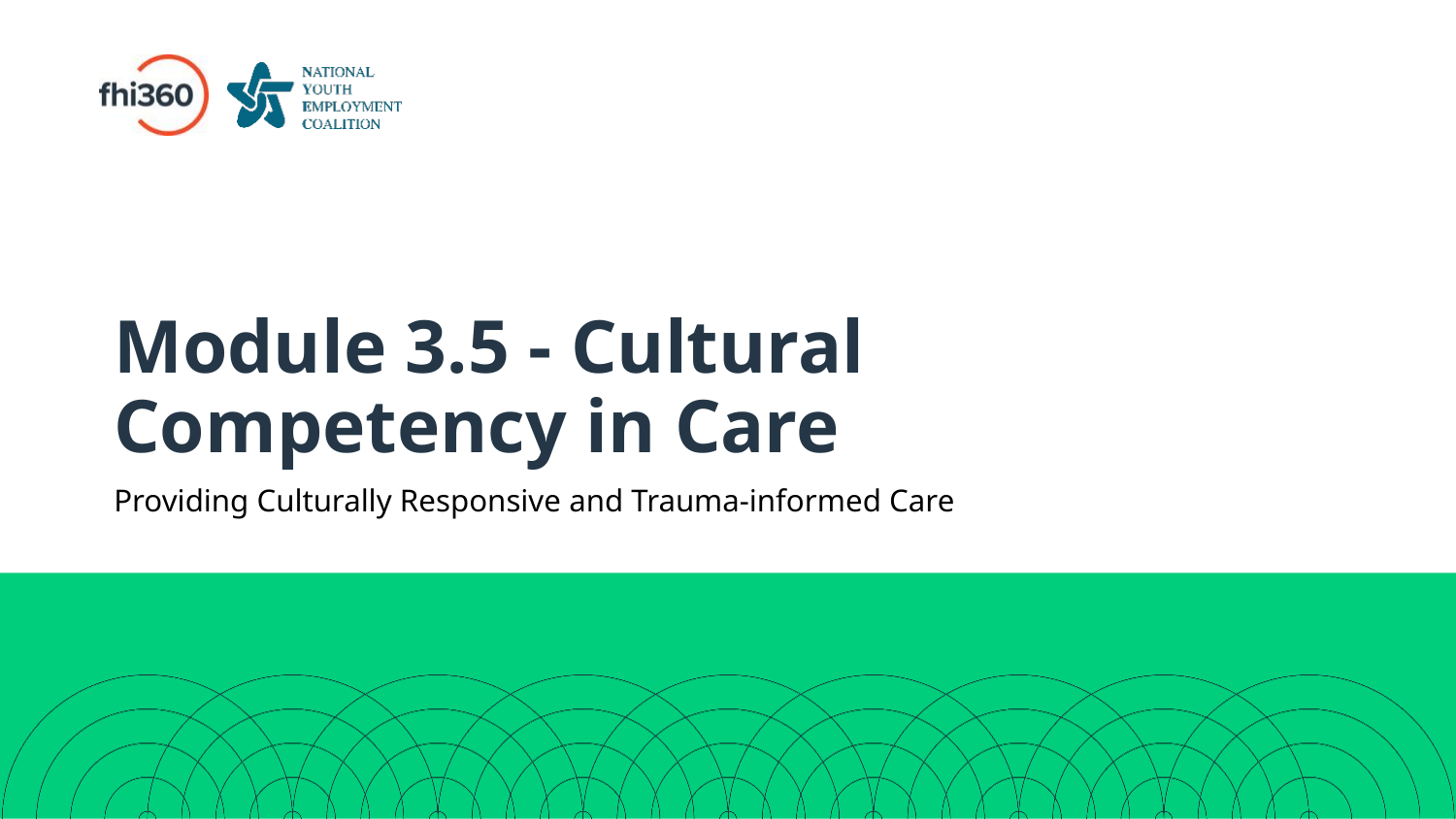

# Module 3.5 - Cultural Competency in Care
Providing Culturally Responsive and Trauma-informed Care